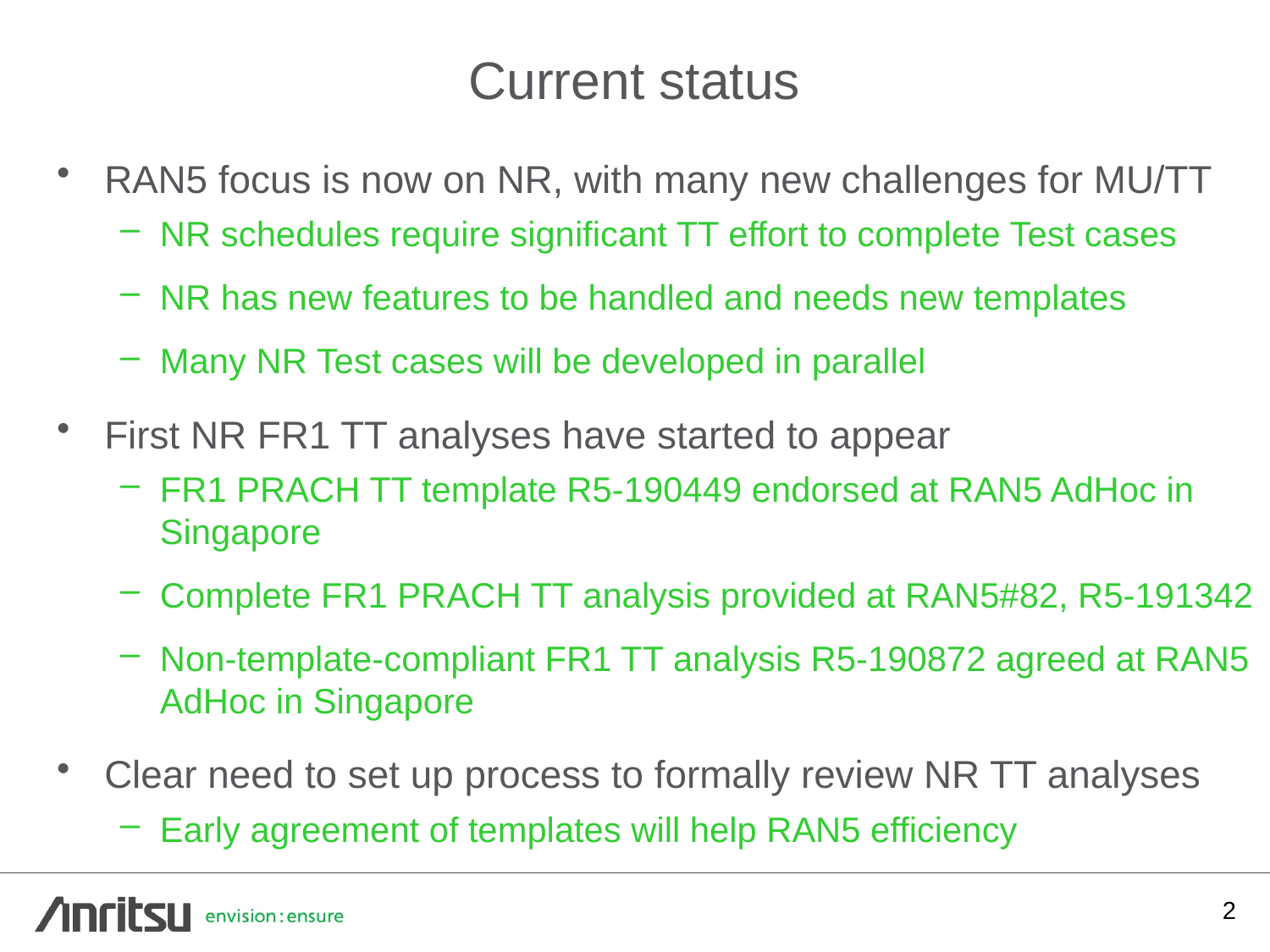

# Current status
RAN5 focus is now on NR, with many new challenges for MU/TT
NR schedules require significant TT effort to complete Test cases
NR has new features to be handled and needs new templates
Many NR Test cases will be developed in parallel
First NR FR1 TT analyses have started to appear
FR1 PRACH TT template R5-190449 endorsed at RAN5 AdHoc in Singapore
Complete FR1 PRACH TT analysis provided at RAN5#82, R5-191342
Non-template-compliant FR1 TT analysis R5-190872 agreed at RAN5 AdHoc in Singapore
Clear need to set up process to formally review NR TT analyses
Early agreement of templates will help RAN5 efficiency

2